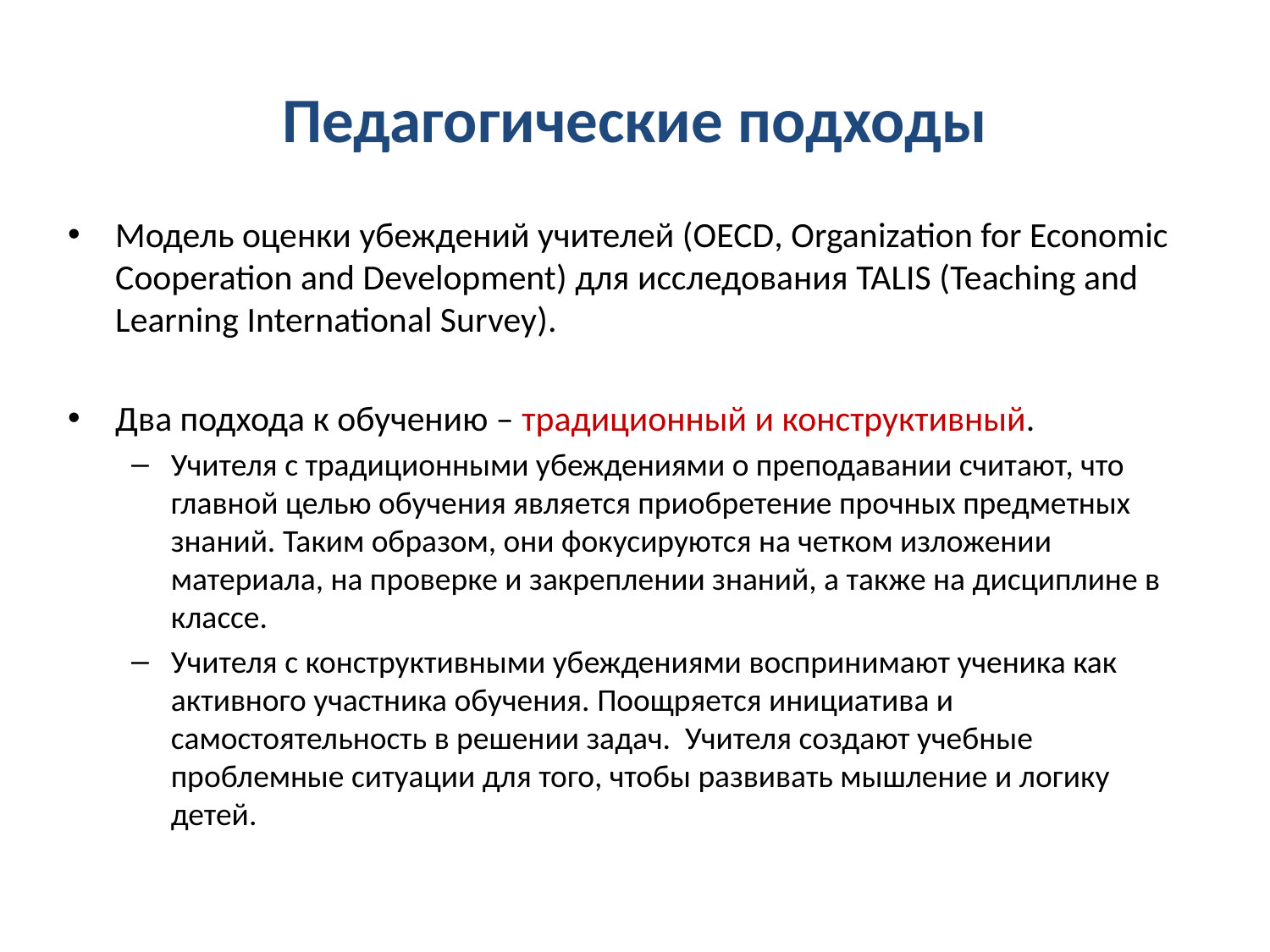

# Педагогические подходы
Модель оценки убеждений учителей (OECD, Organization for Economic Cooperation and Development) для исследования TALIS (Teaching and Learning International Survey).

Два подхода к обучению – традиционный и конструктивный.
Учителя с традиционными убеждениями о преподавании считают, что главной целью обучения является приобретение прочных предметных знаний. Таким образом, они фокусируются на четком изложении материала, на проверке и закреплении знаний, а также на дисциплине в классе.
Учителя с конструктивными убеждениями воспринимают ученика как активного участника обучения. Поощряется инициатива и самостоятельность в решении задач.  Учителя создают учебные проблемные ситуации для того, чтобы развивать мышление и логику детей.